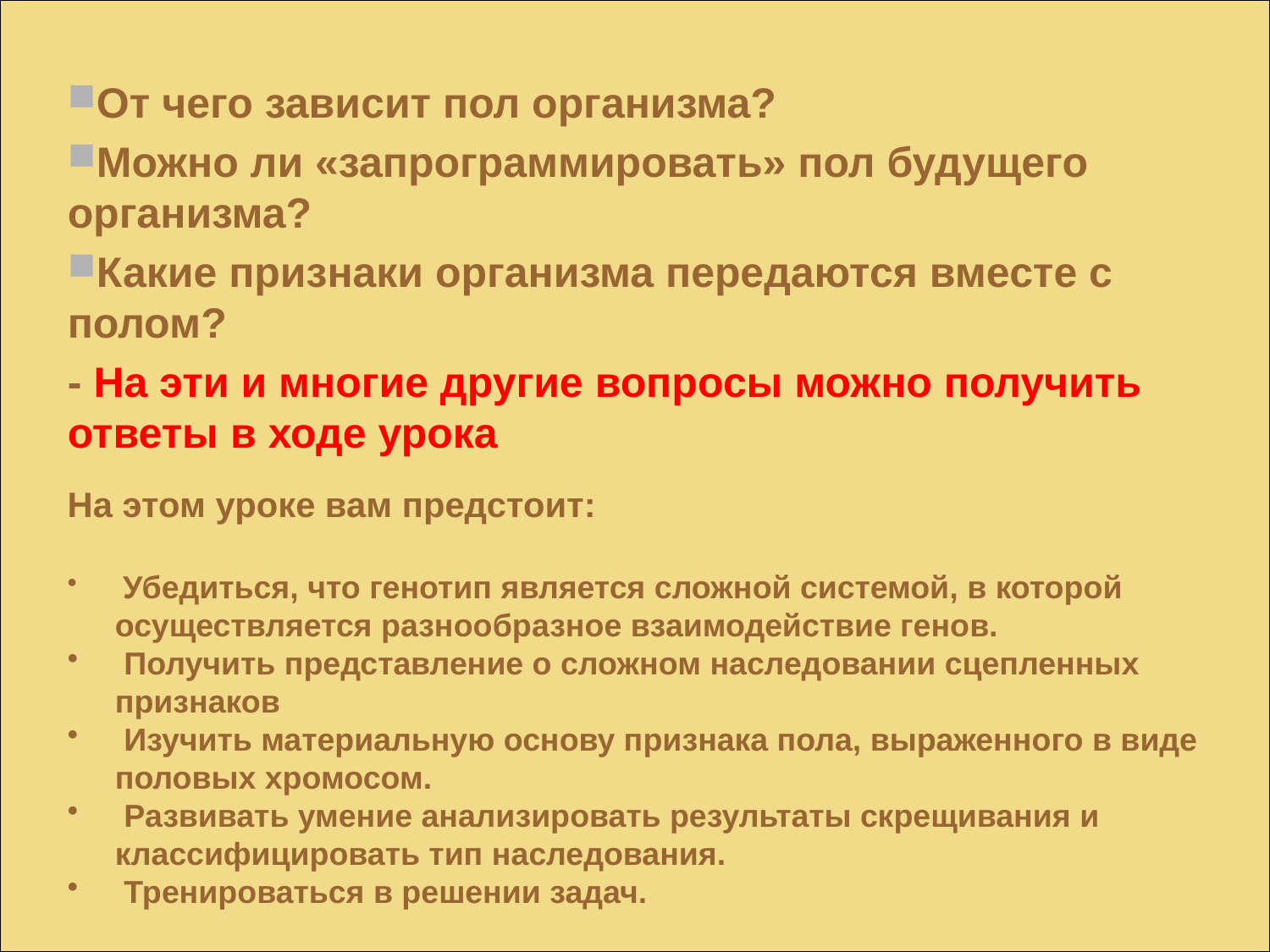

От чего зависит пол организма?
Можно ли «запрограммировать» пол будущего организма?
Какие признаки организма передаются вместе с полом?
- На эти и многие другие вопросы можно получить ответы в ходе урока
На этом уроке вам предстоит:

 Убедиться, что генотип является сложной системой, в которой осуществляется разнообразное взаимодействие генов.
 Получить представление о сложном наследовании сцепленных признаков
 Изучить материальную основу признака пола, выраженного в виде половых хромосом.
 Развивать умение анализировать результаты скрещивания и классифицировать тип наследования.
 Тренироваться в решении задач.